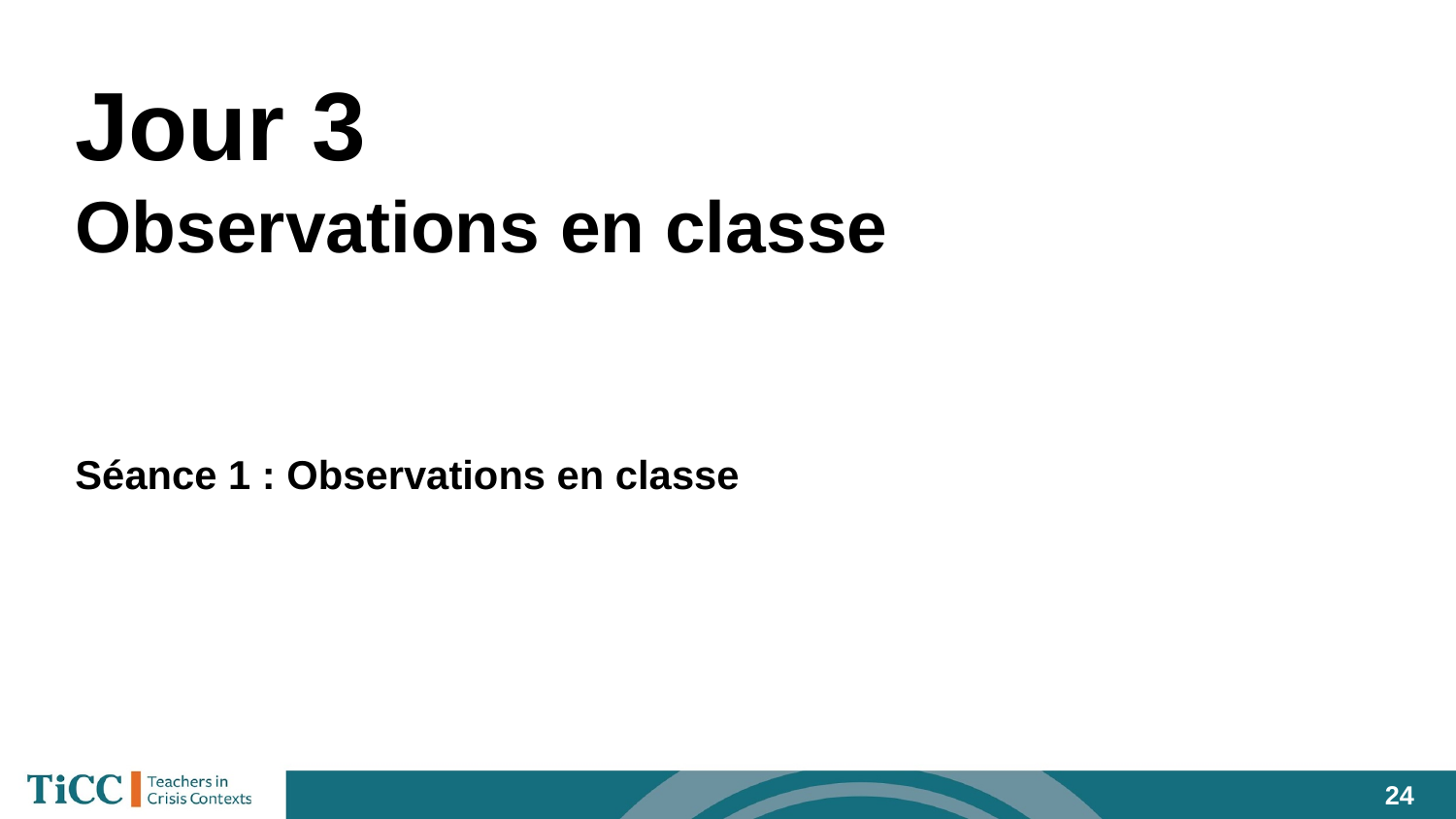

# Jour 3
Observations en classe
Séance 1 : Observations en classe
24